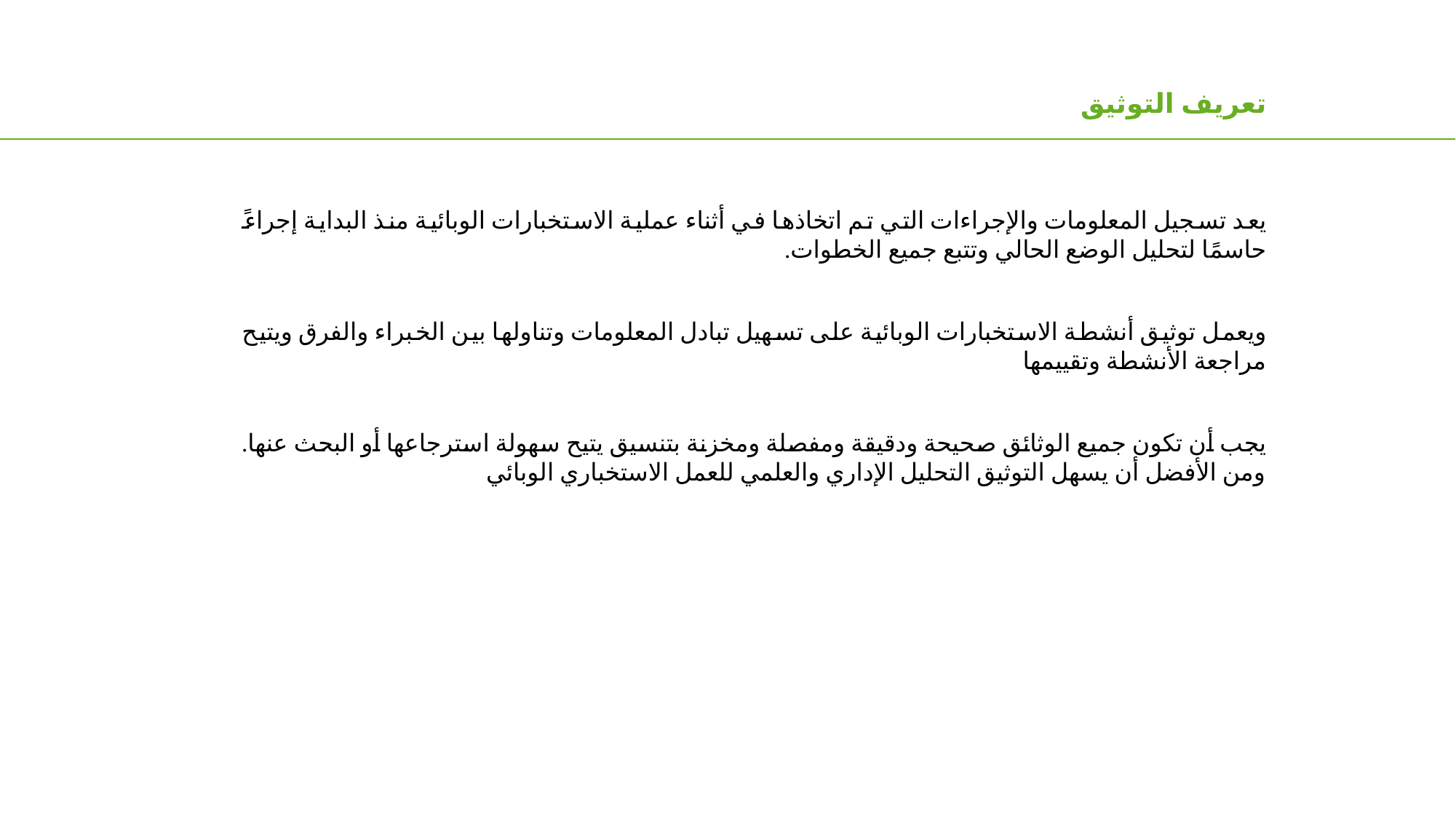

تعريف التوثيق
يعد تسجيل المعلومات والإجراءات التي تم اتخاذها في أثناء عملية الاستخبارات الوبائية منذ البداية إجراءً حاسمًا لتحليل الوضع الحالي وتتبع جميع الخطوات.

ويعمل توثيق أنشطة الاستخبارات الوبائية على تسهيل تبادل المعلومات وتناولها بين الخبراء والفرق ويتيح مراجعة الأنشطة وتقييمها

يجب أن تكون جميع الوثائق صحيحة ودقيقة ومفصلة ومخزنة بتنسيق يتيح سهولة استرجاعها أو البحث عنها. ومن الأفضل أن يسهل التوثيق التحليل الإداري والعلمي للعمل الاستخباري الوبائي